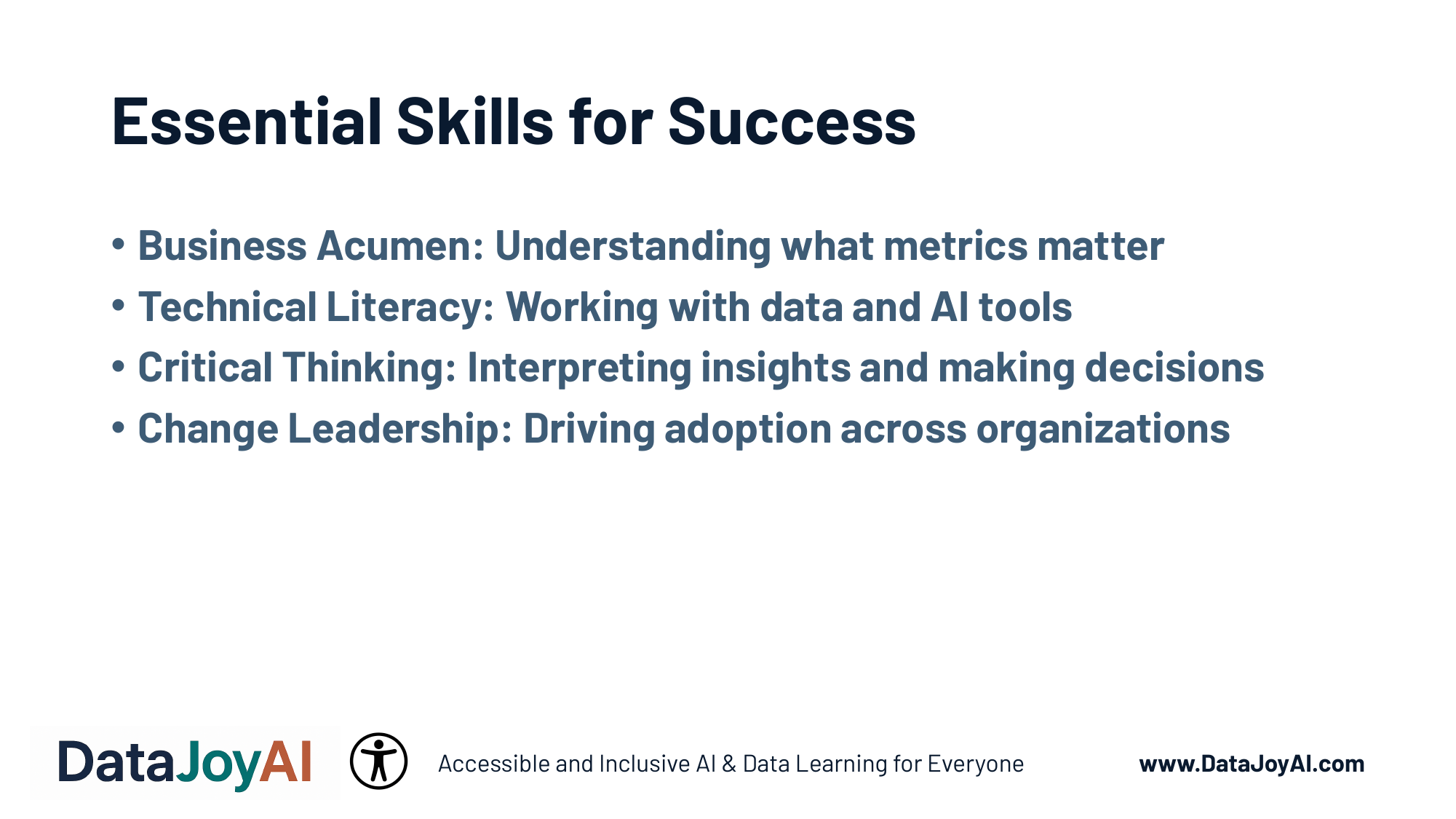

# Essential Skills for Success
Business Acumen: Understanding what metrics matter
Technical Literacy: Working with data and AI tools
Critical Thinking: Interpreting insights and making decisions
Change Leadership: Driving adoption across organizations